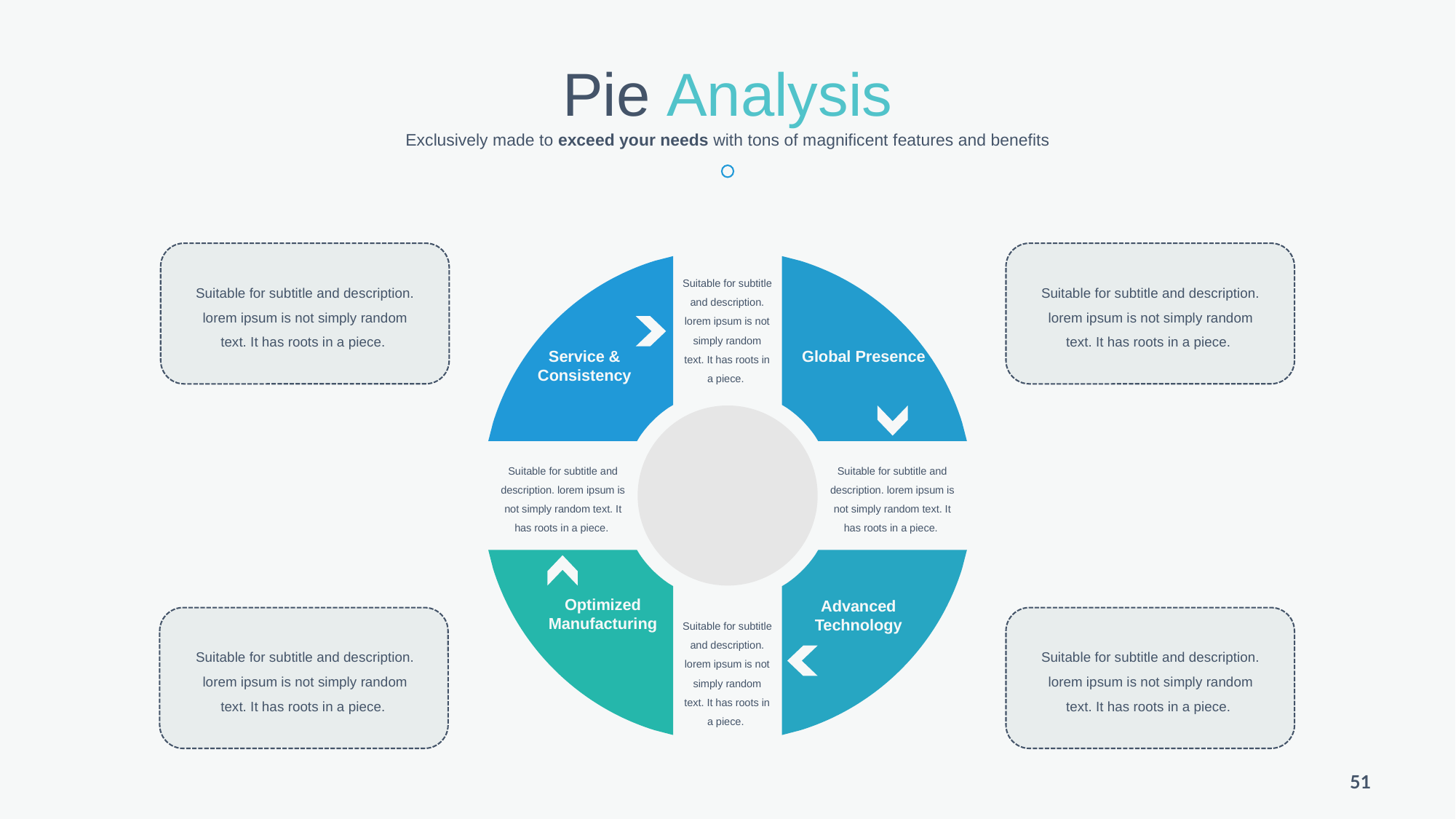

Pie Analysis
Exclusively made to exceed your needs with tons of magnificent features and benefits

Suitable for subtitle and description. lorem ipsum is not simply random text. It has roots in a piece.
Suitable for subtitle and description. lorem ipsum is not simply random text. It has roots in a piece.
Suitable for subtitle and description. lorem ipsum is not simply random text. It has roots in a piece.

Service & Consistency
Global Presence

Suitable for subtitle and description. lorem ipsum is not simply random text. It has roots in a piece.
Suitable for subtitle and description. lorem ipsum is not simply random text. It has roots in a piece.

Optimized Manufacturing
Advanced Technology

Suitable for subtitle and description. lorem ipsum is not simply random text. It has roots in a piece.
Suitable for subtitle and description. lorem ipsum is not simply random text. It has roots in a piece.
Suitable for subtitle and description. lorem ipsum is not simply random text. It has roots in a piece.